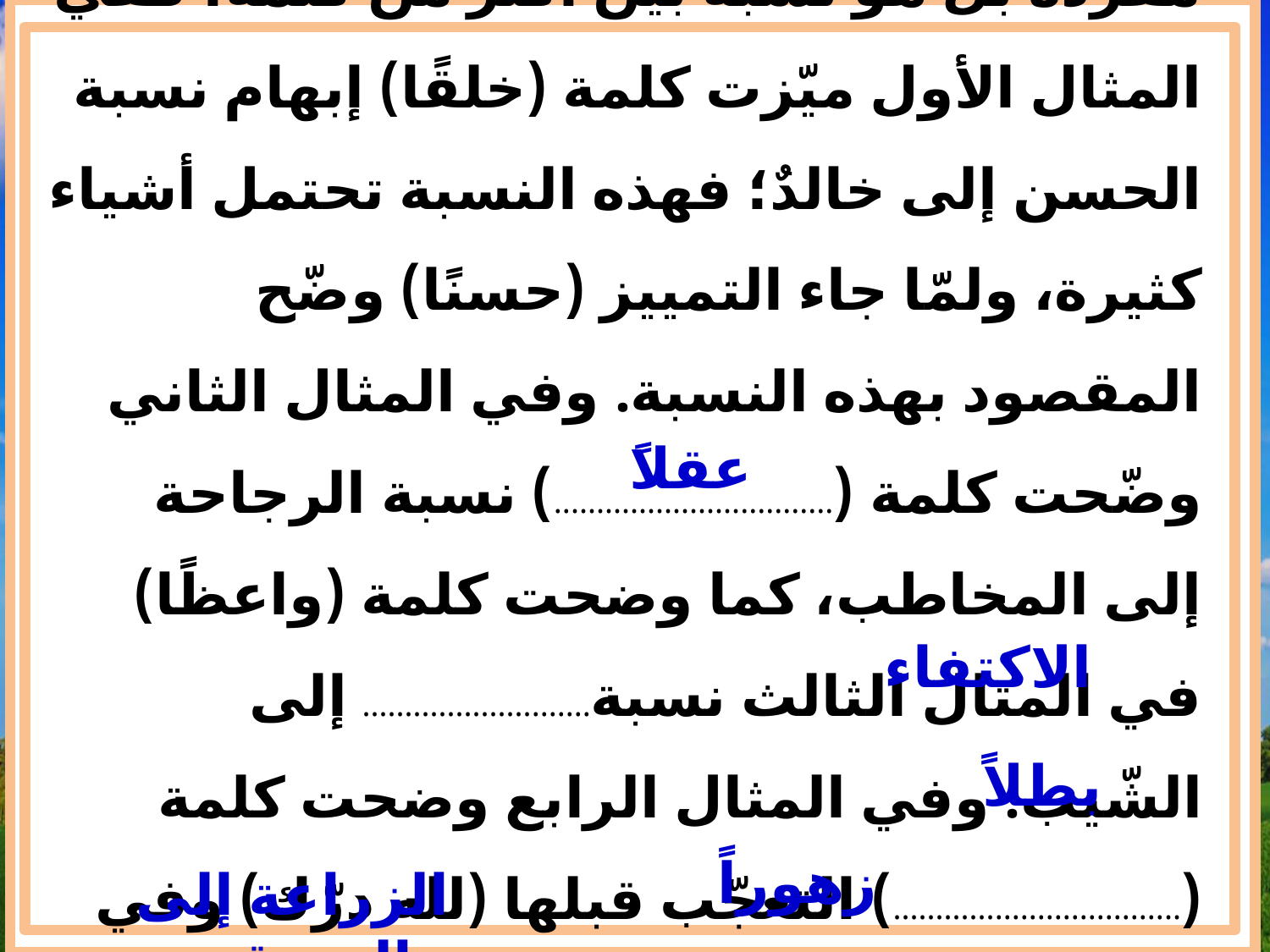

المبهم الذي قبل هذه الكلمات ليس كلمة مفردة بل هو نسبة بين أكثر من كلمة؛ ففي المثال الأول ميّزت كلمة (خلقًا) إبهام نسبة الحسن إلى خالدٌ؛ فهذه النسبة تحتمل أشياء كثيرة، ولمّا جاء التمييز (حسنًا) وضّح المقصود بهذه النسبة. وفي المثال الثاني وضّحت كلمة (.................................) نسبة الرجاحة إلى المخاطب، كما وضحت كلمة (واعظًا) في المثال الثالث نسبة........................... إلى الشّيب. وفي المثال الرابع وضحت كلمة (..................................) التعجّب قبلها (لله درّك) وفي المثال الخامس ميّزت كلمة (......................................) نسبة ...........................................
عقلاً
الاكتفاء
بطلاً
زهوراً
الزراعة إلى الحديقة.